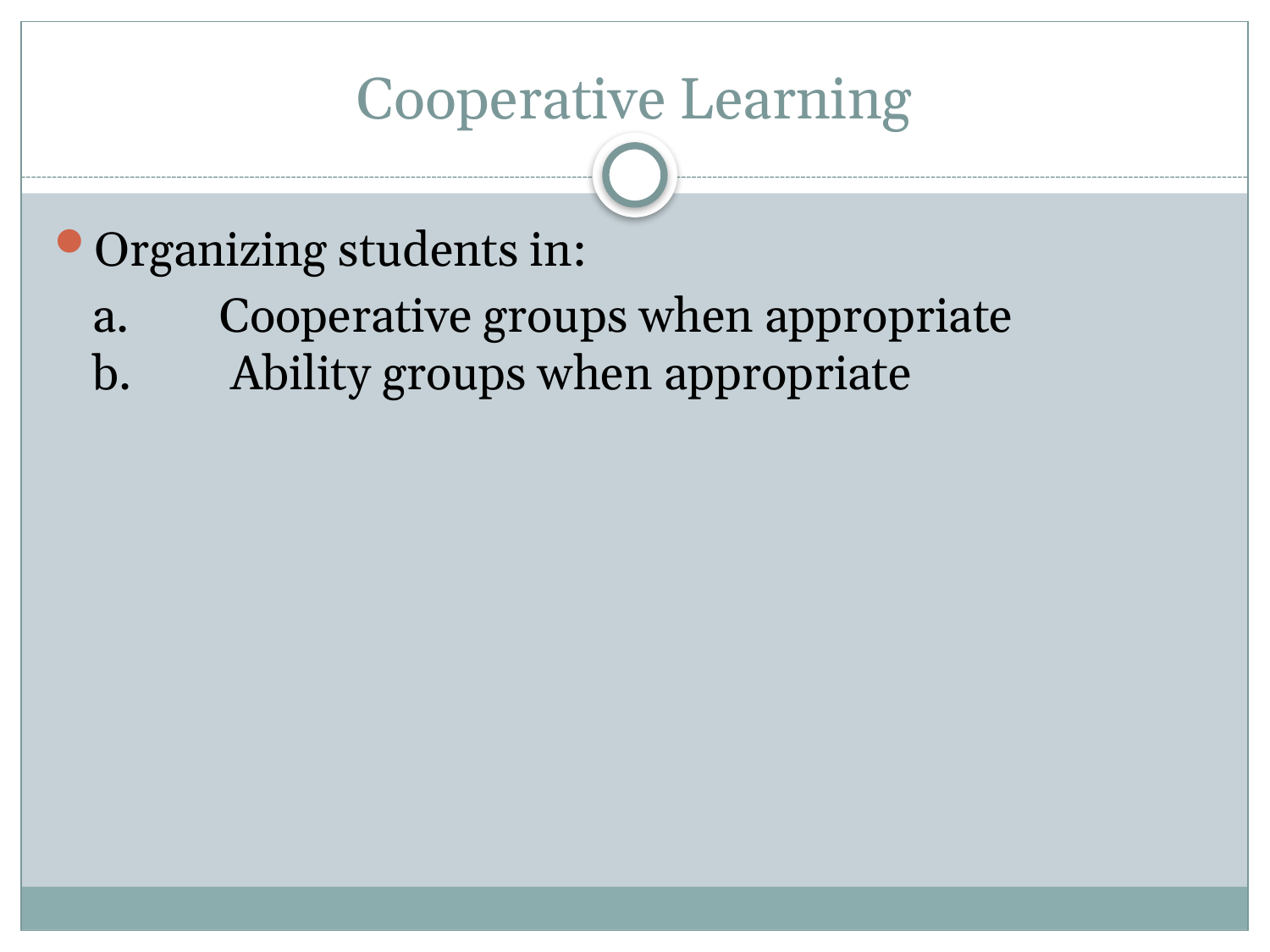

# Cooperative Learning
Organizing students in:
	a.  	Cooperative groups when appropriate
b. 	 Ability groups when appropriate